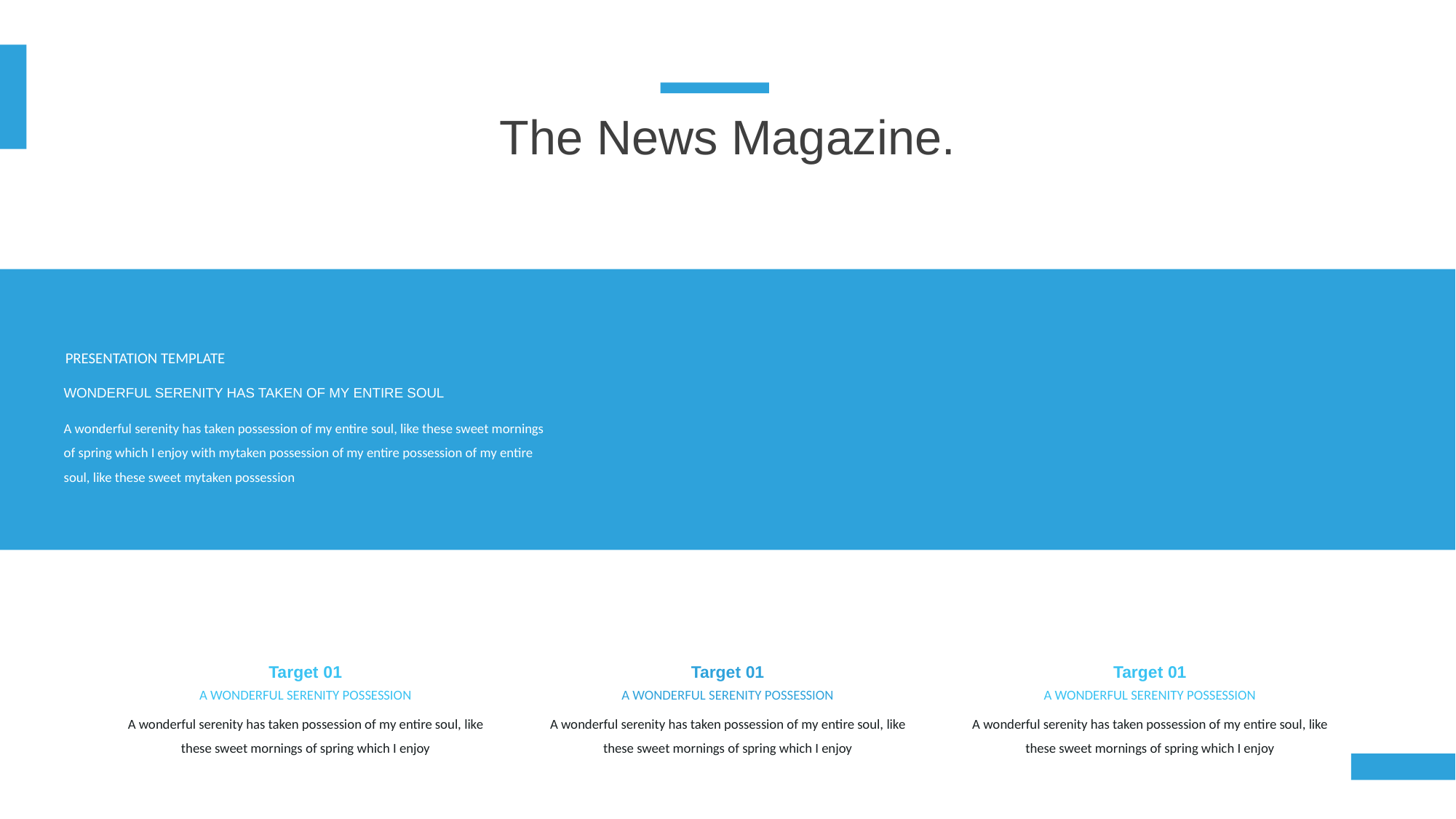

The News Magazine.

PRESENTATION TEMPLATE
WONDERFUL SERENITY HAS TAKEN OF MY ENTIRE SOUL
A wonderful serenity has taken possession of my entire soul, like these sweet mornings of spring which I enjoy with mytaken possession of my entire possession of my entire soul, like these sweet mytaken possession
Target 01
Target 01
Target 01
A WONDERFUL SERENITY POSSESSION
A WONDERFUL SERENITY POSSESSION
A WONDERFUL SERENITY POSSESSION
A wonderful serenity has taken possession of my entire soul, like these sweet mornings of spring which I enjoy
A wonderful serenity has taken possession of my entire soul, like these sweet mornings of spring which I enjoy
A wonderful serenity has taken possession of my entire soul, like these sweet mornings of spring which I enjoy